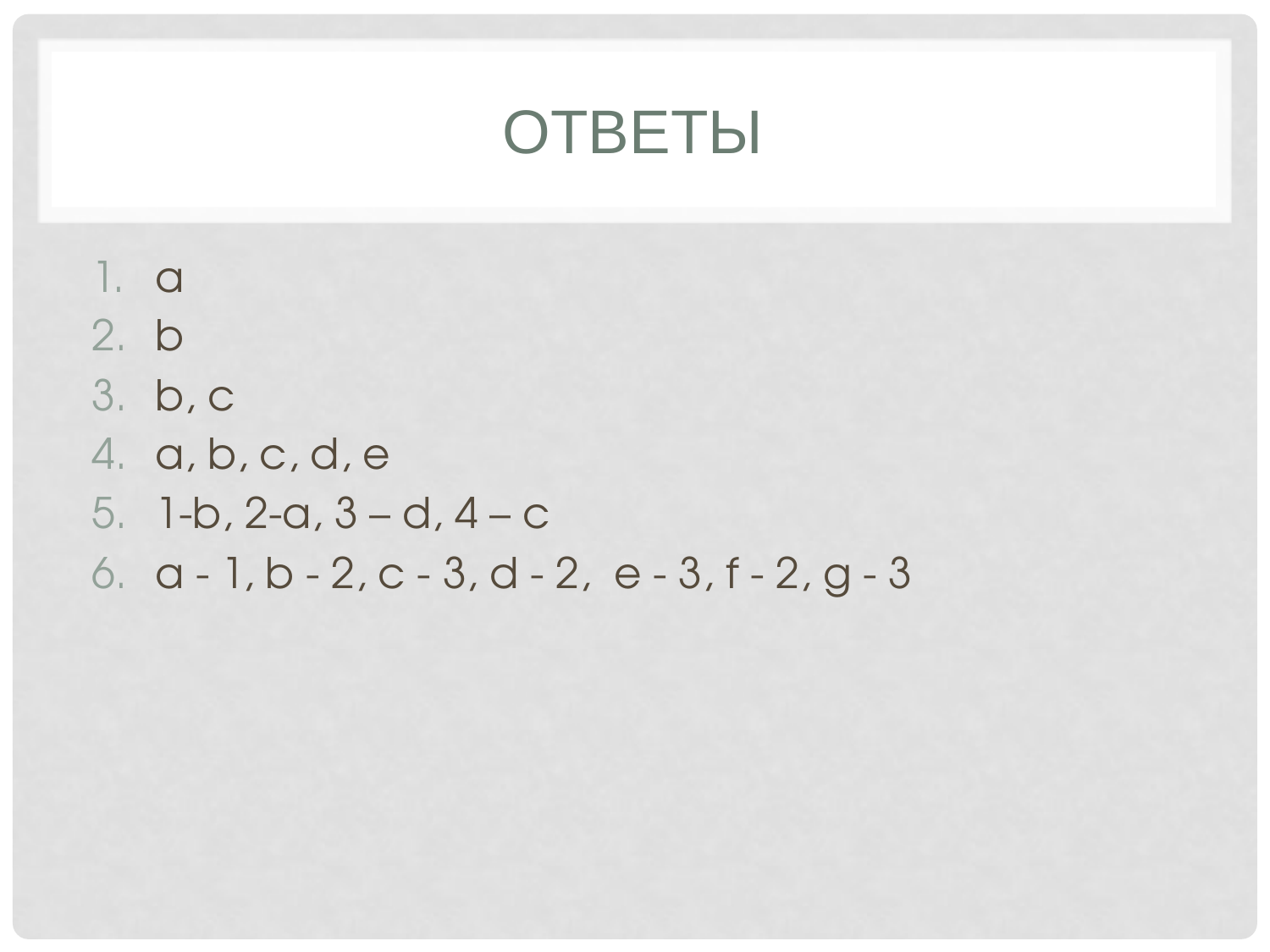

# ОТВЕТЫ
a
b
b, c
a, b, c, d, e
1-b, 2-a, 3 – d, 4 – c
a - 1, b - 2, c - 3, d - 2,  e - 3, f - 2, g - 3